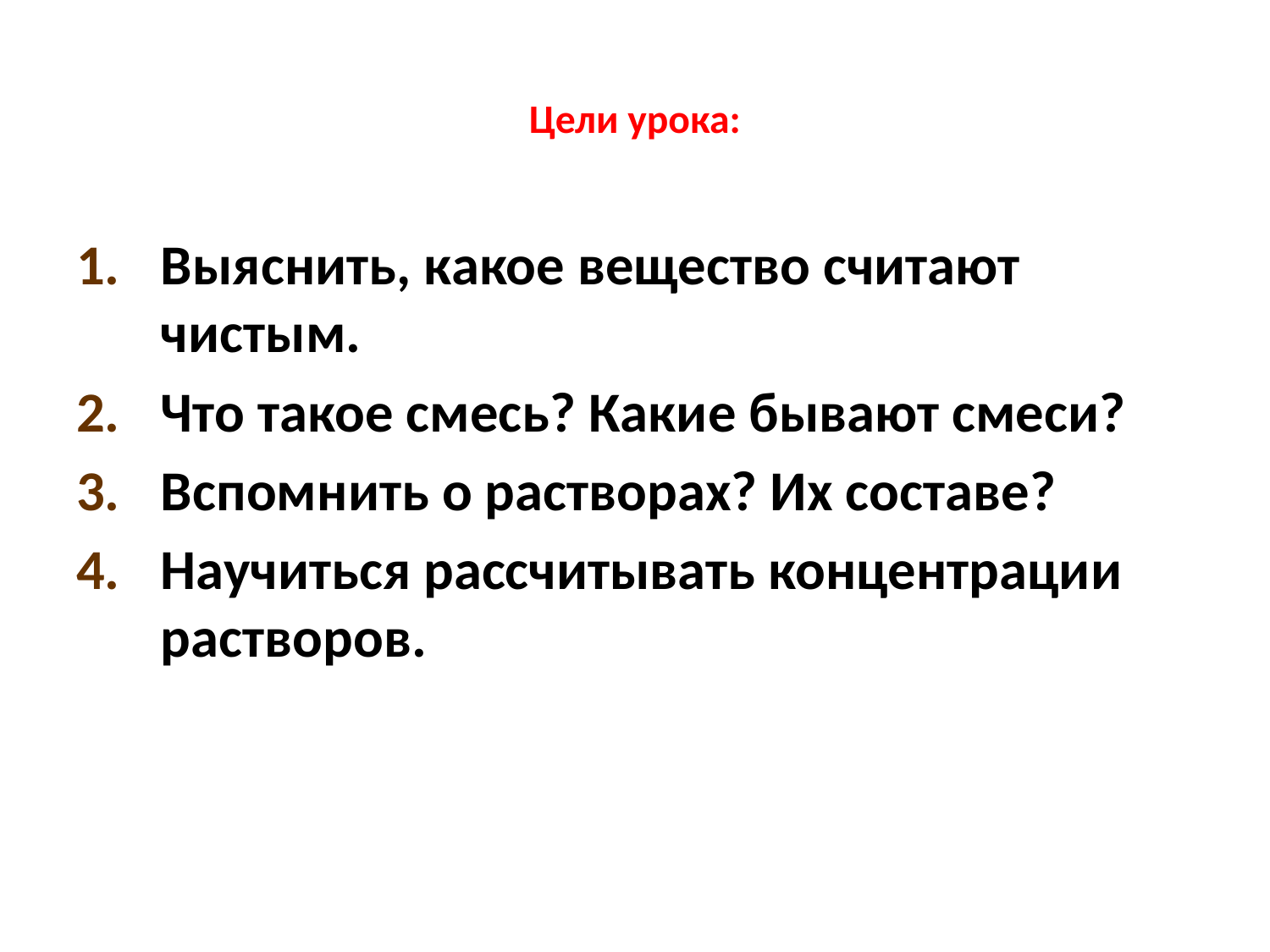

# Цели урока:
Выяснить, какое вещество считают чистым.
Что такое смесь? Какие бывают смеси?
Вспомнить о растворах? Их составе?
Научиться рассчитывать концентрации растворов.